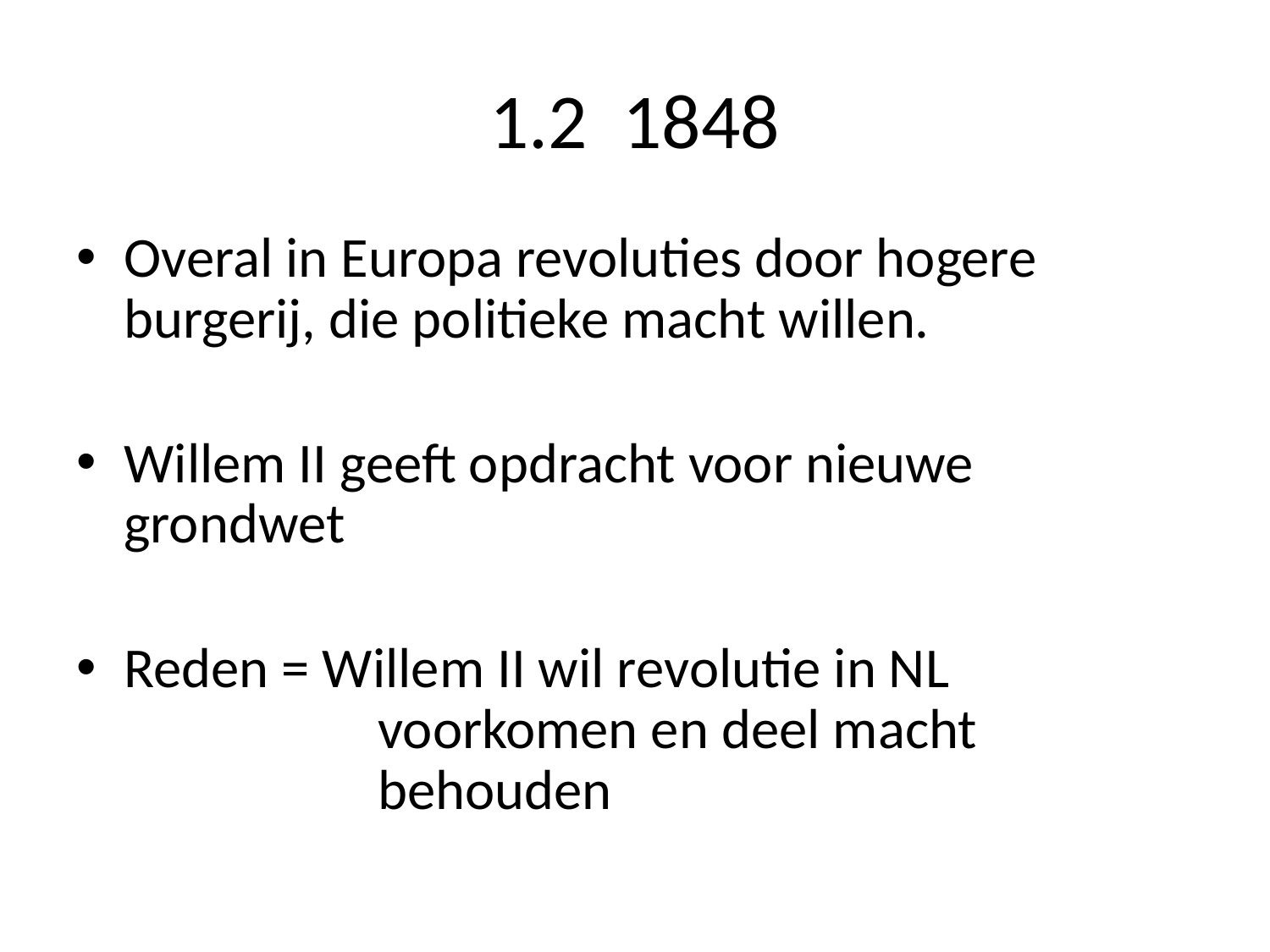

# 1.2  1848
Overal in Europa revoluties door hogere burgerij, die politieke macht willen.

Willem II geeft opdracht voor nieuwe grondwet

Reden = Willem II wil revolutie in NL 				voorkomen en deel macht 				behouden